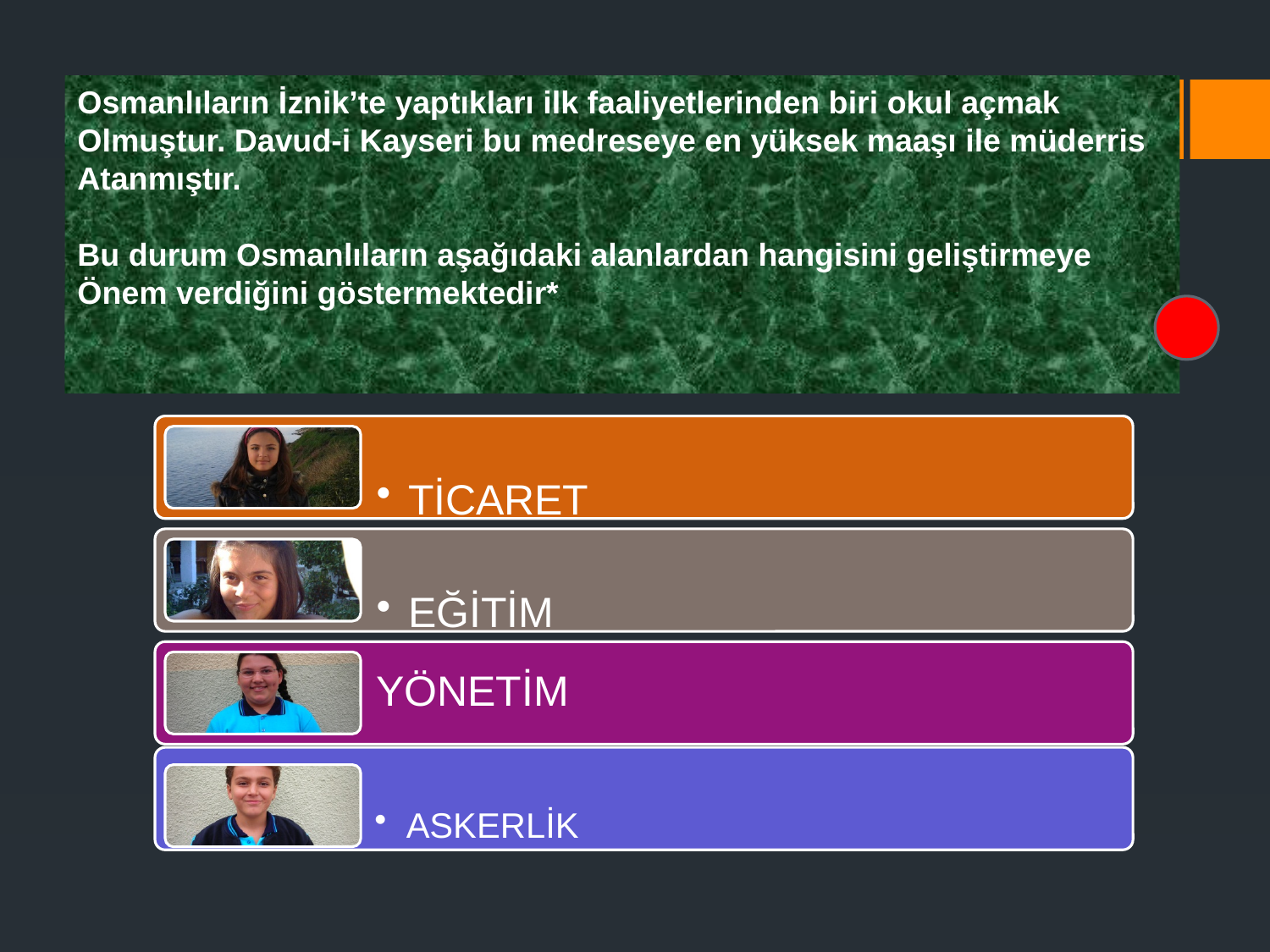

Osmanlıların İznik’te yaptıkları ilk faaliyetlerinden biri okul açmak
Olmuştur. Davud-i Kayseri bu medreseye en yüksek maaşı ile müderris
Atanmıştır.

Bu durum Osmanlıların aşağıdaki alanlardan hangisini geliştirmeye
Önem verdiğini göstermektedir*

TİCARET

EĞİTİM

YÖNETİM

ASKERLİK